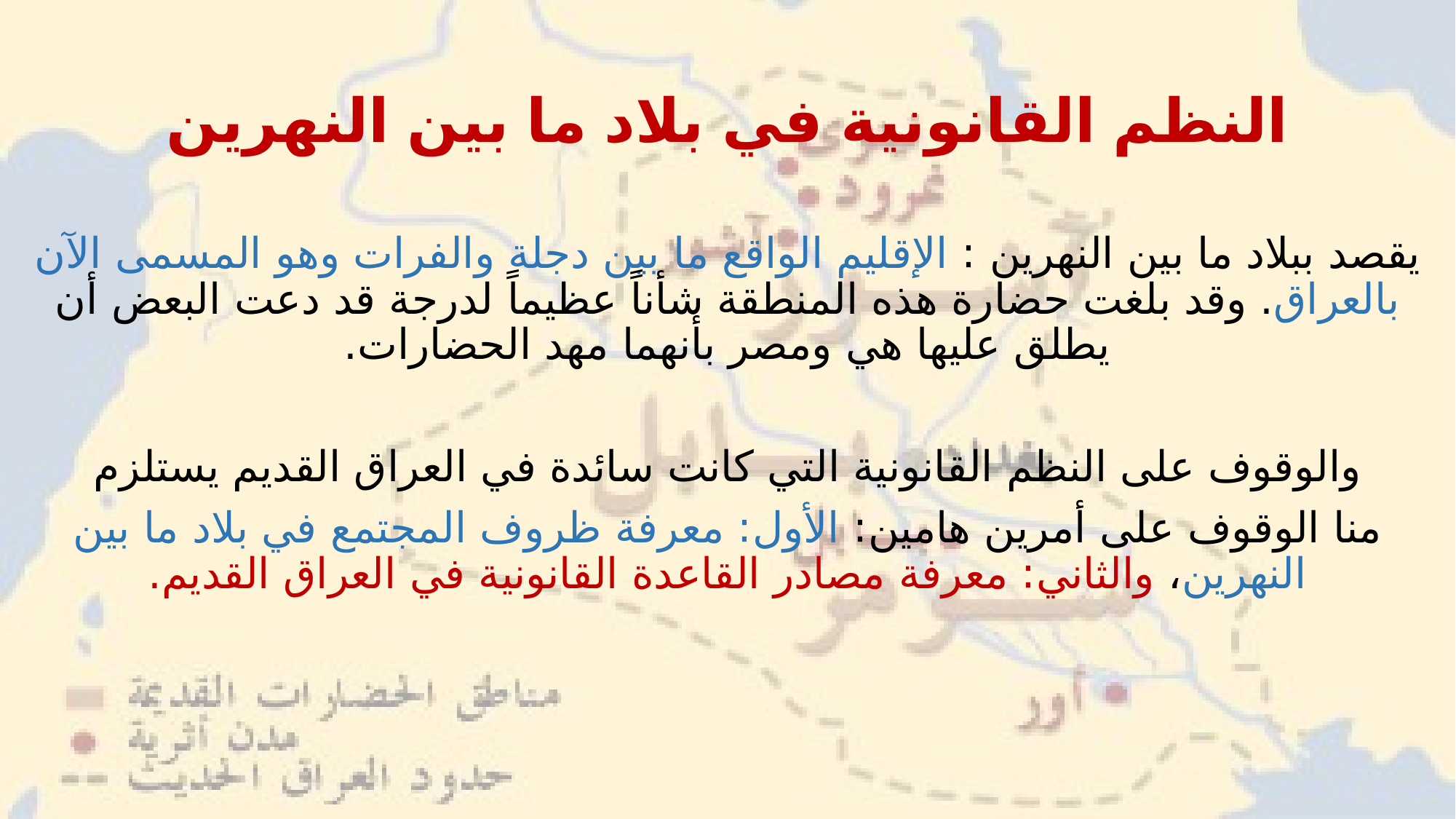

# النظم القانونية في بلاد ما بين النهرين
يقصد ببلاد ما بين النهرين : الإقليم الواقع ما بين دجلة والفرات وهو المسمى الآن بالعراق. وقد بلغت حضارة هذه المنطقة شأناً عظيماً لدرجة قد دعت البعض أن يطلق عليها هي ومصر بأنهما مهد الحضارات.

والوقوف على النظم القانونية التي كانت سائدة في العراق القديم يستلزم
منا الوقوف على أمرين هامين: الأول: معرفة ظروف المجتمع في بلاد ما بين النهرين، والثاني: معرفة مصادر القاعدة القانونية في العراق القديم.